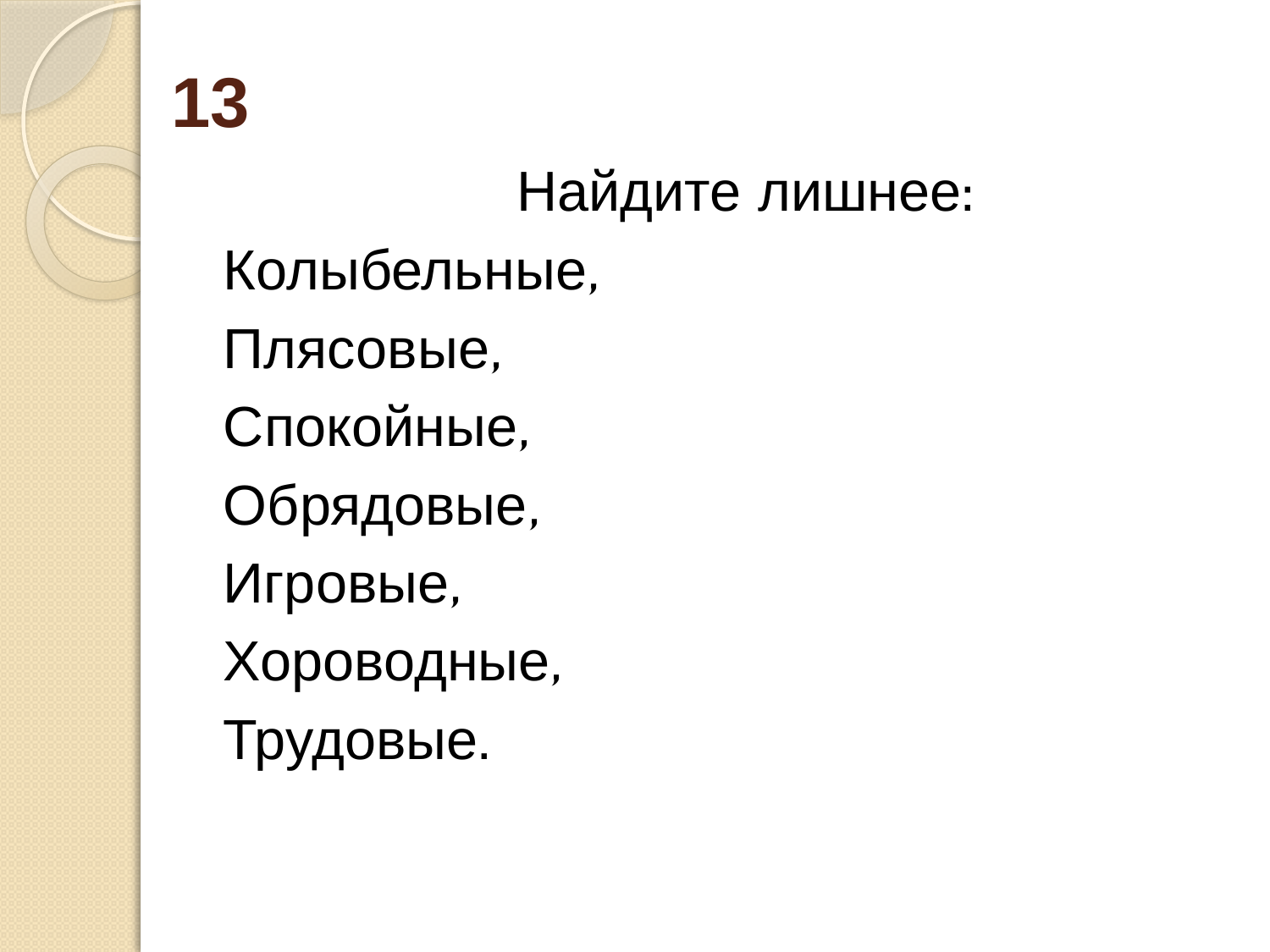

# 13
			Найдите лишнее:
Колыбельные,
Плясовые,
Спокойные,
Обрядовые,
Игровые,
Хороводные,
Трудовые.